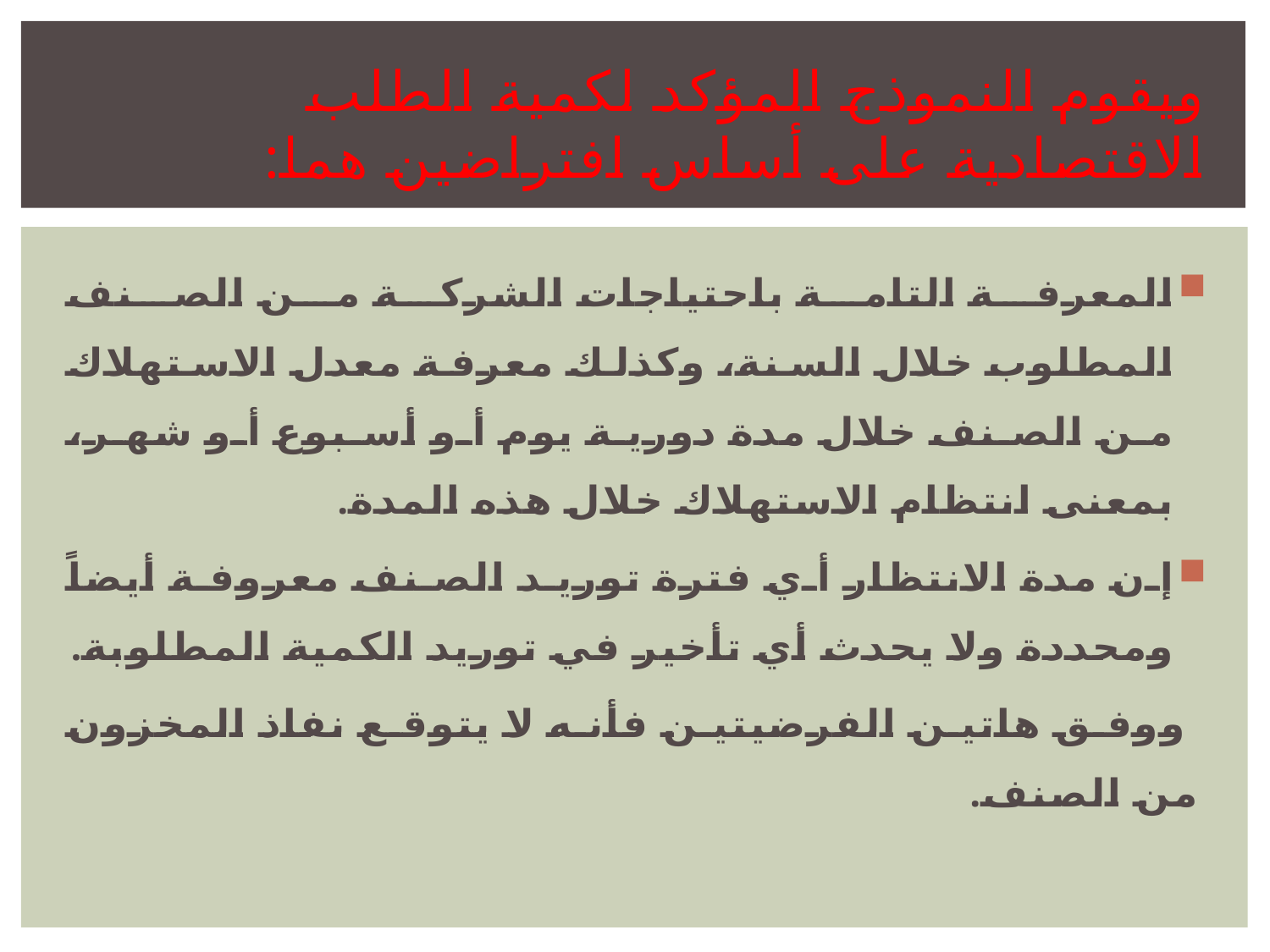

# ويقوم النموذج المؤكد لكمية الطلب الاقتصادية على أساس افتراضين هما:
المعرفة التامة باحتياجات الشركة من الصنف المطلوب خلال السنة، وكذلك معرفة معدل الاستهلاك من الصنف خلال مدة دورية يوم أو أسبوع أو شهر، بمعنى انتظام الاستهلاك خلال هذه المدة.
إن مدة الانتظار أي فترة توريد الصنف معروفة أيضاً ومحددة ولا يحدث أي تأخير في توريد الكمية المطلوبة.
 ووفق هاتين الفرضيتين فأنه لا يتوقع نفاذ المخزون من الصنف.